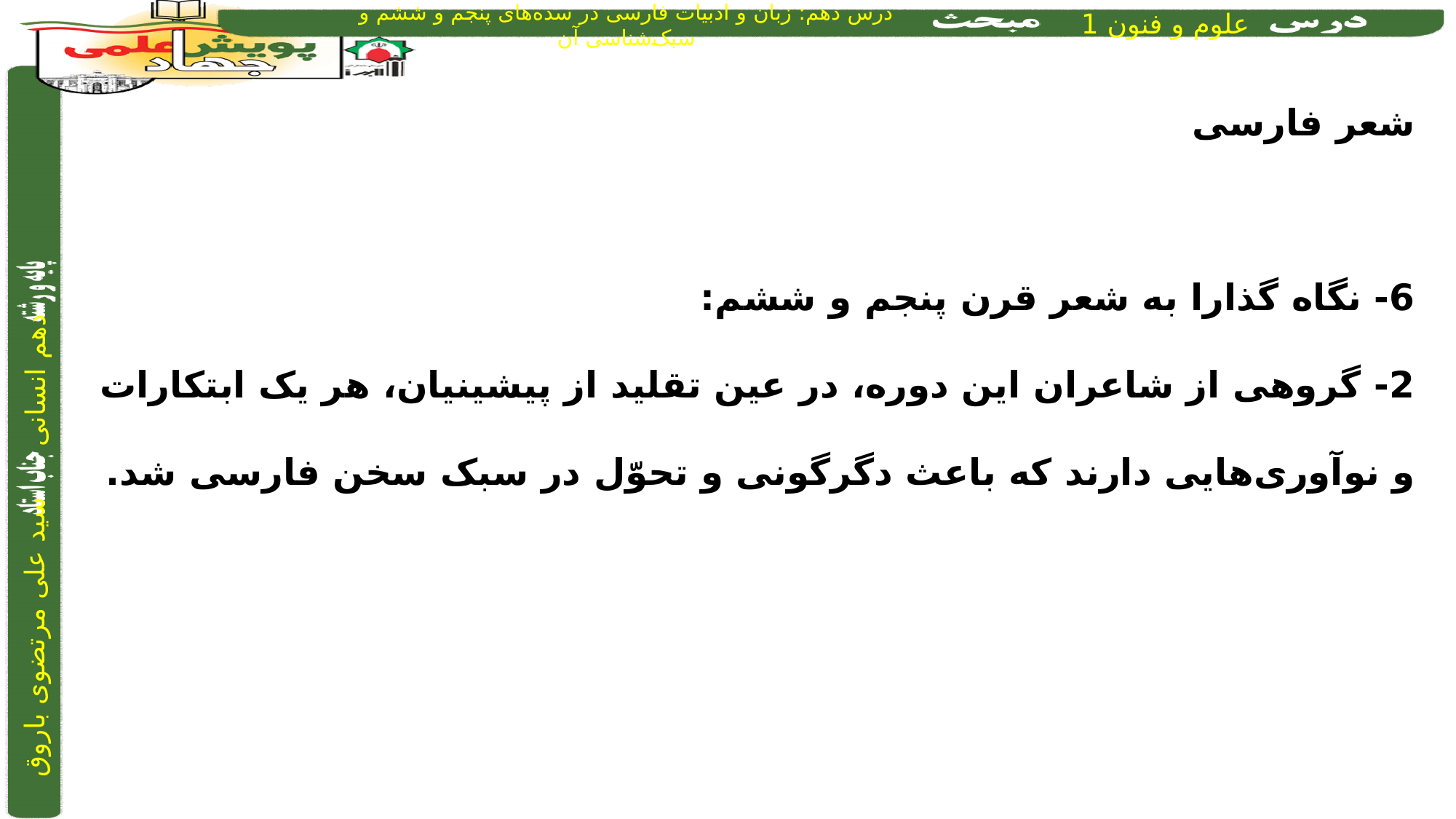

شعر فارسی

6- نگاه گذارا به شعر قرن پنجم و ششم:
2- گروهی از شاعران این دوره، در عین تقلید از پیشینیان، هر یک ابتکارات و نوآوری‌هایی دارند که باعث دگرگونی و تحوّل در سبک سخن فارسی شد.